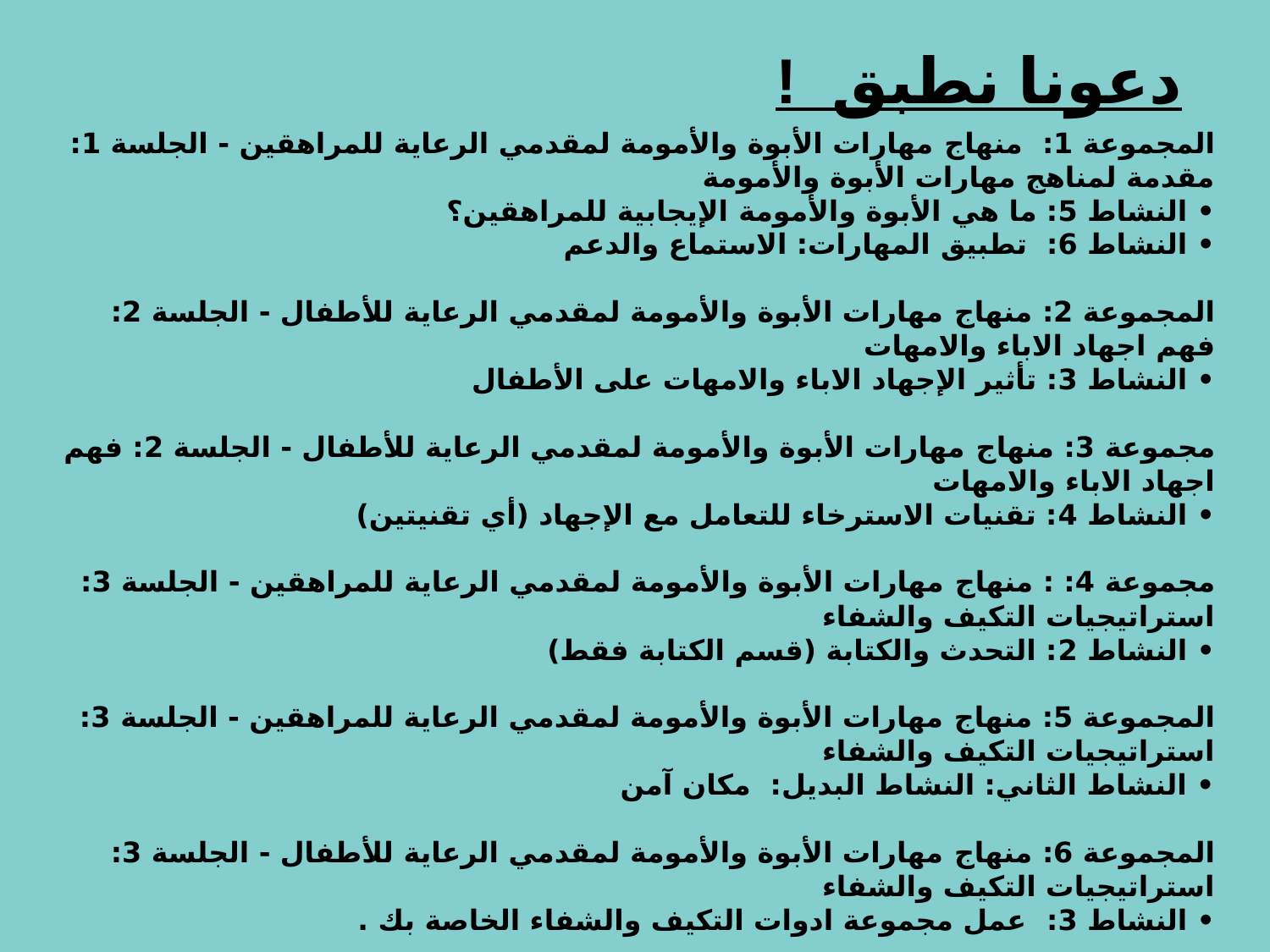

دعونا نطبق  !
المجموعة 1:  منهاج مهارات الأبوة والأمومة لمقدمي الرعاية للمراهقين - الجلسة 1: مقدمة لمناهج مهارات الأبوة والأمومة
• النشاط 5: ما هي الأبوة والأمومة الإيجابية للمراهقين؟
• النشاط 6:  تطبيق المهارات: الاستماع والدعم

المجموعة 2: منهاج مهارات الأبوة والأمومة لمقدمي الرعاية للأطفال - الجلسة 2: فهم اجهاد الاباء والامهات
• النشاط 3: تأثير الإجهاد الاباء والامهات على الأطفال

مجموعة 3: منهاج مهارات الأبوة والأمومة لمقدمي الرعاية للأطفال - الجلسة 2: فهم اجهاد الاباء والامهات
• النشاط 4: تقنيات الاسترخاء للتعامل مع الإجهاد (أي تقنيتين)

مجموعة 4: : منهاج مهارات الأبوة والأمومة لمقدمي الرعاية للمراهقين - الجلسة 3: استراتيجيات التكيف والشفاء
• النشاط 2: التحدث والكتابة (قسم الكتابة فقط)

المجموعة 5: منهاج مهارات الأبوة والأمومة لمقدمي الرعاية للمراهقين - الجلسة 3: استراتيجيات التكيف والشفاء
• النشاط الثاني: النشاط البديل:  مكان آمن

المجموعة 6: منهاج مهارات الأبوة والأمومة لمقدمي الرعاية للأطفال - الجلسة 3: استراتيجيات التكيف والشفاء
• النشاط 3:  عمل مجموعة ادوات التكيف والشفاء الخاصة بك .